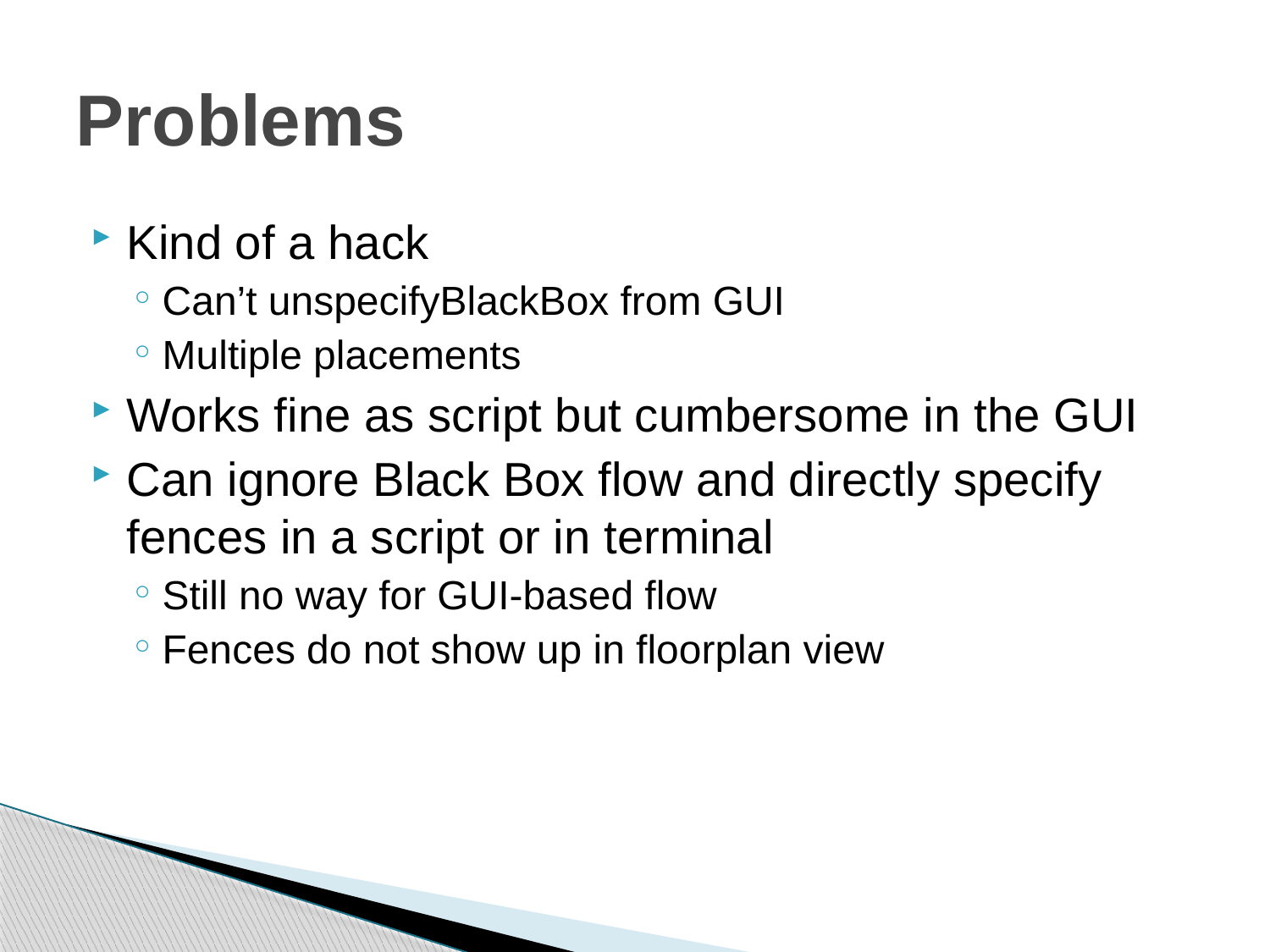

# Problems
Kind of a hack
Can’t unspecifyBlackBox from GUI
Multiple placements
Works fine as script but cumbersome in the GUI
Can ignore Black Box flow and directly specify fences in a script or in terminal
Still no way for GUI-based flow
Fences do not show up in floorplan view